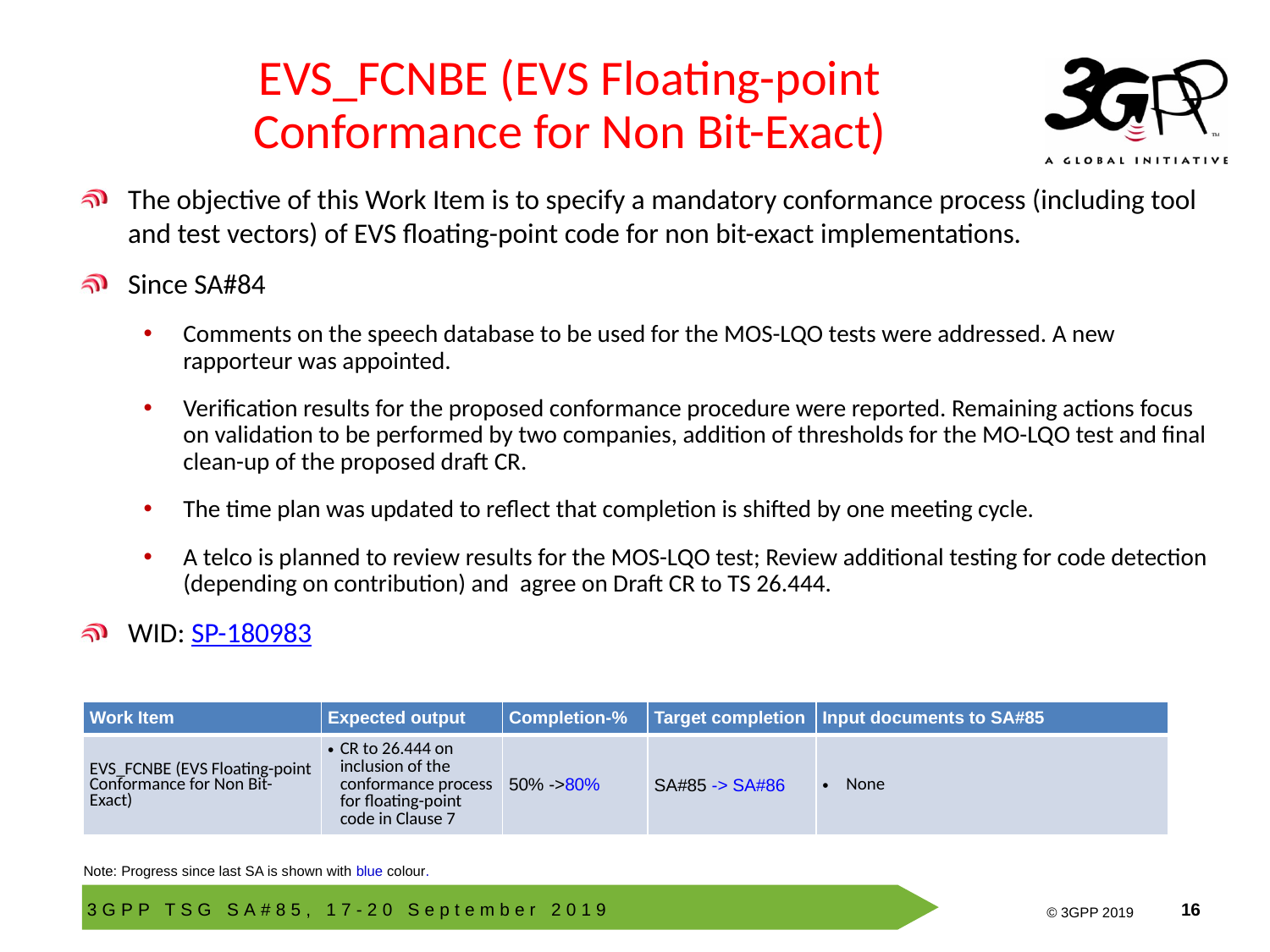

# EVS_FCNBE (EVS Floating-point Conformance for Non Bit-Exact)
The objective of this Work Item is to specify a mandatory conformance process (including tool and test vectors) of EVS floating-point code for non bit-exact implementations.
Since SA#84
Comments on the speech database to be used for the MOS-LQO tests were addressed. A new rapporteur was appointed.
Verification results for the proposed conformance procedure were reported. Remaining actions focus on validation to be performed by two companies, addition of thresholds for the MO-LQO test and final clean-up of the proposed draft CR.
The time plan was updated to reflect that completion is shifted by one meeting cycle.
A telco is planned to review results for the MOS-LQO test; Review additional testing for code detection (depending on contribution) and  agree on Draft CR to TS 26.444.
WID: SP-180983

| Work Item | Expected output | Completion-% | Target completion | Input documents to SA#85 |
| --- | --- | --- | --- | --- |
| EVS\_FCNBE (EVS Floating-point Conformance for Non Bit-Exact) | CR to 26.444 on inclusion of the conformance process for floating-point code in Clause 7 | 50% ->80% | SA#85 -> SA#86 | None |
Note: Progress since last SA is shown with blue colour.